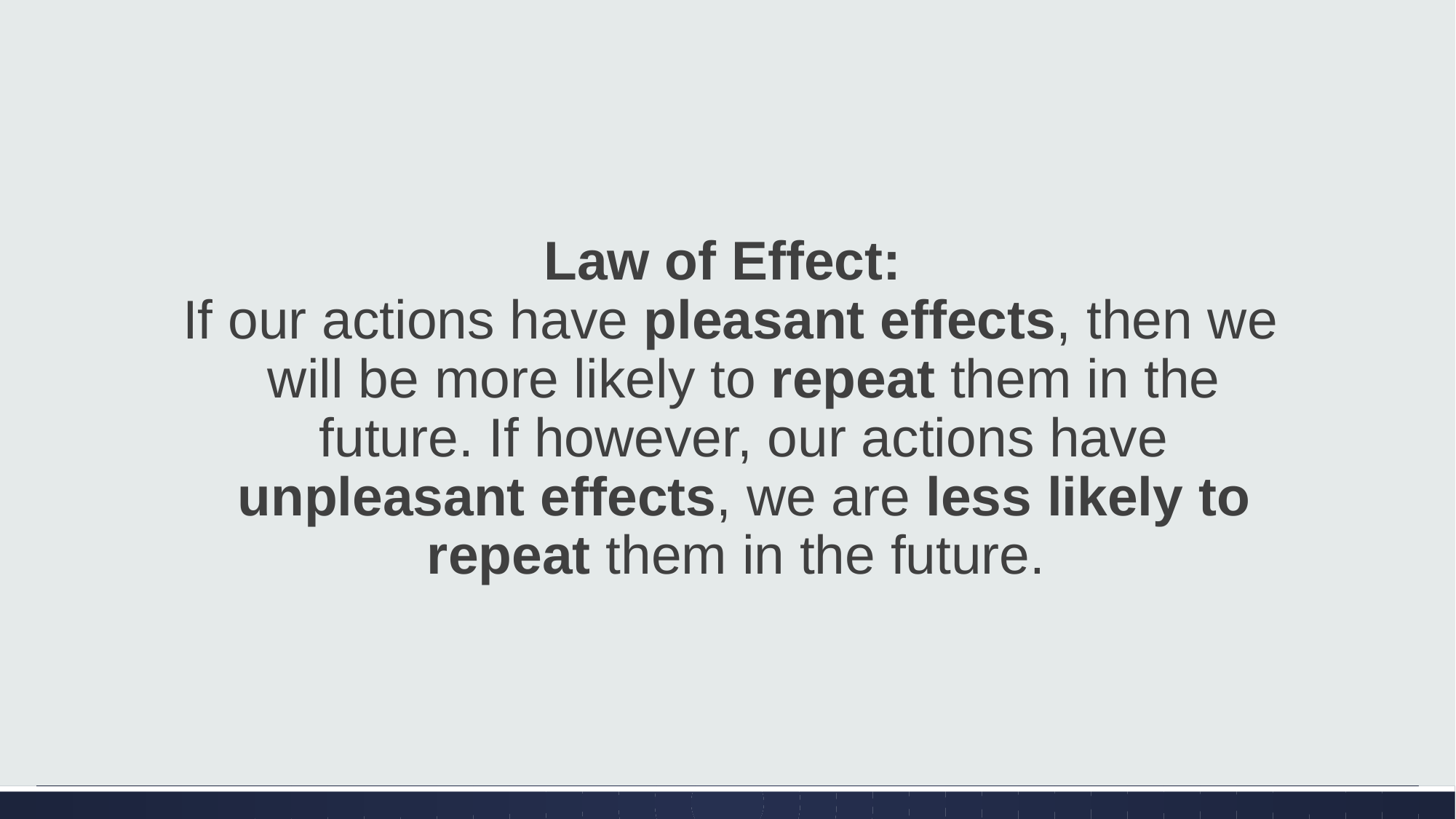

Law of Effect:
If our actions have pleasant effects, then we will be more likely to repeat them in the future. If however, our actions have unpleasant effects, we are less likely to repeat them in the future.